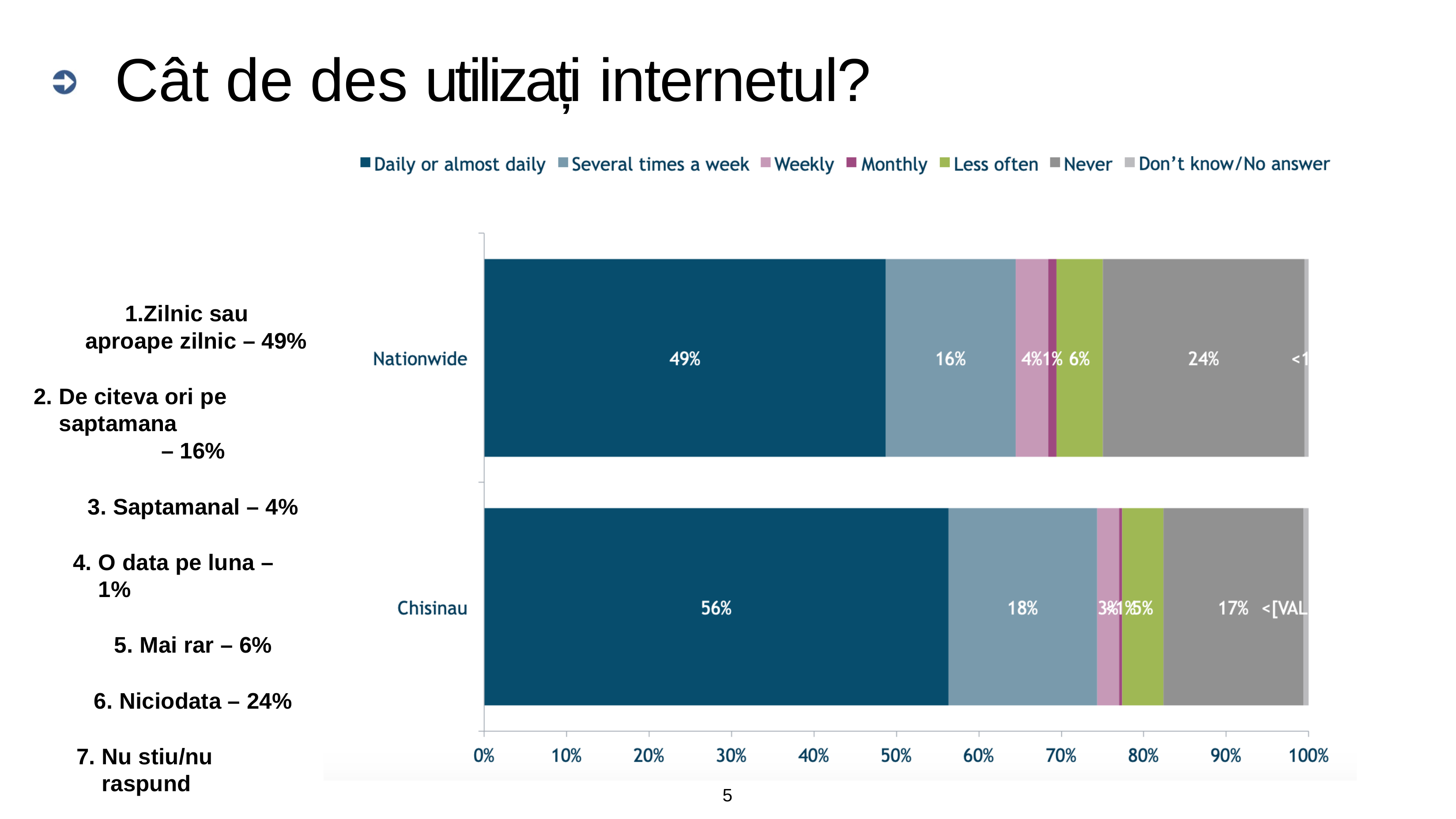

# Cât de des utilizați internetul?

Zilnic sau  aproape zilnic – 49%

De citeva ori pe saptamana
– 16%

Saptamanal – 4%

O data pe luna – 1%

Mai rar – 6%

Niciodata – 24%

Nu stiu/nu raspund
5